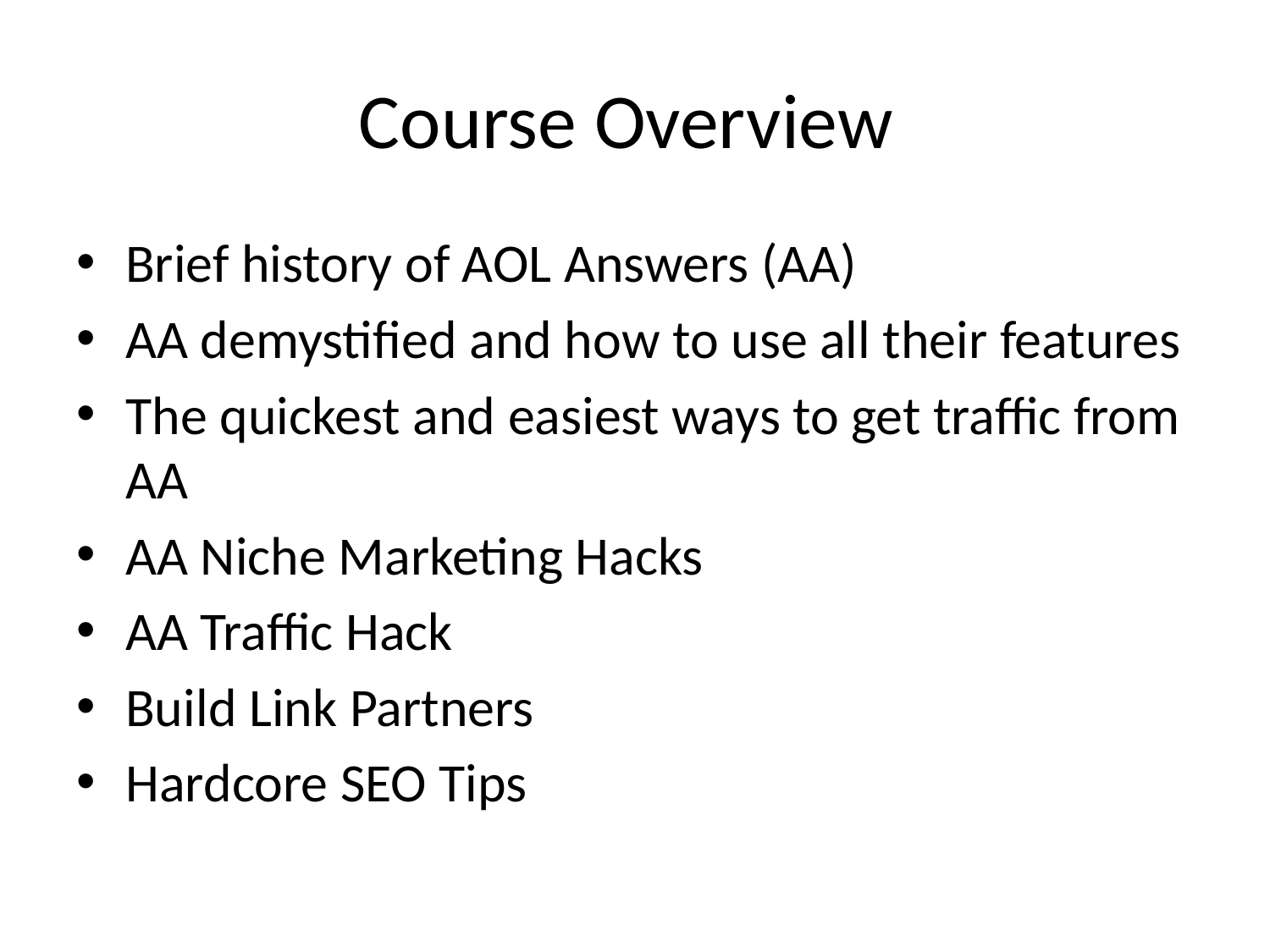

# Course Overview
Brief history of AOL Answers (AA)
AA demystified and how to use all their features
The quickest and easiest ways to get traffic from AA
AA Niche Marketing Hacks
AA Traffic Hack
Build Link Partners
Hardcore SEO Tips